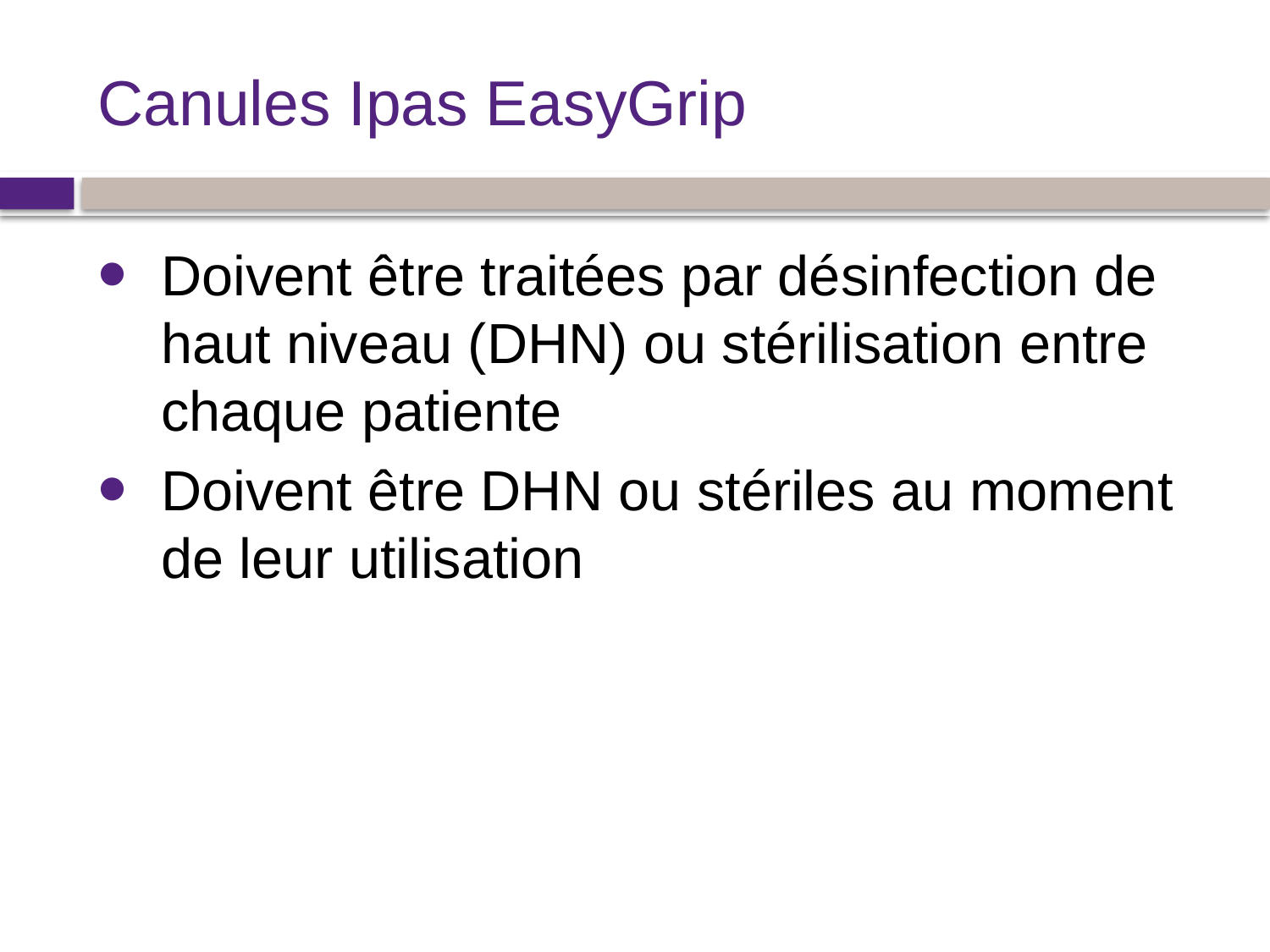

# Canules Ipas EasyGrip
Doivent être traitées par désinfection de haut niveau (DHN) ou stérilisation entre chaque patiente
Doivent être DHN ou stériles au moment de leur utilisation